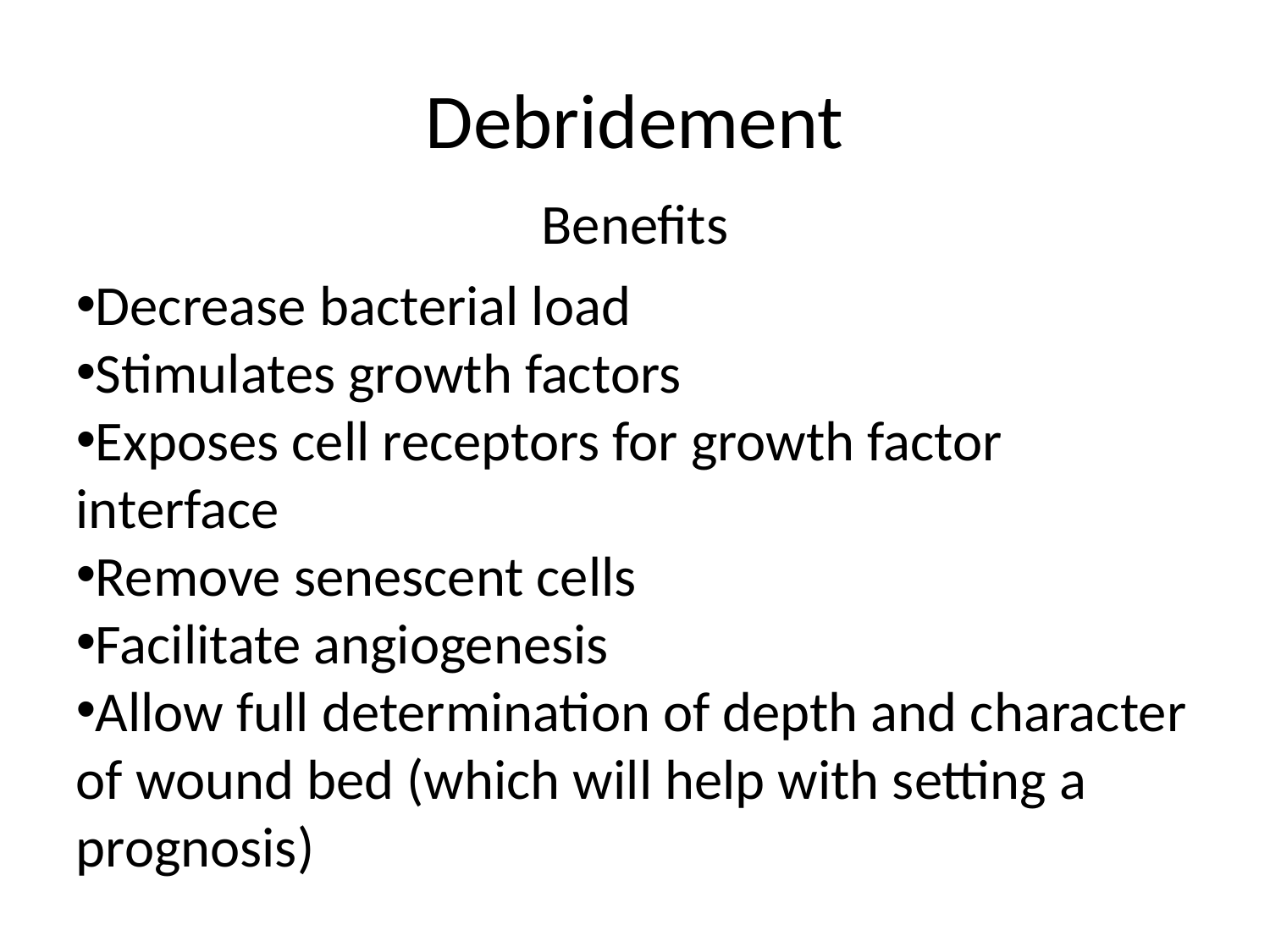

# Debridement
Benefits
Decrease bacterial load
Stimulates growth factors
Exposes cell receptors for growth factor interface
Remove senescent cells
Facilitate angiogenesis
Allow full determination of depth and character of wound bed (which will help with setting a prognosis)